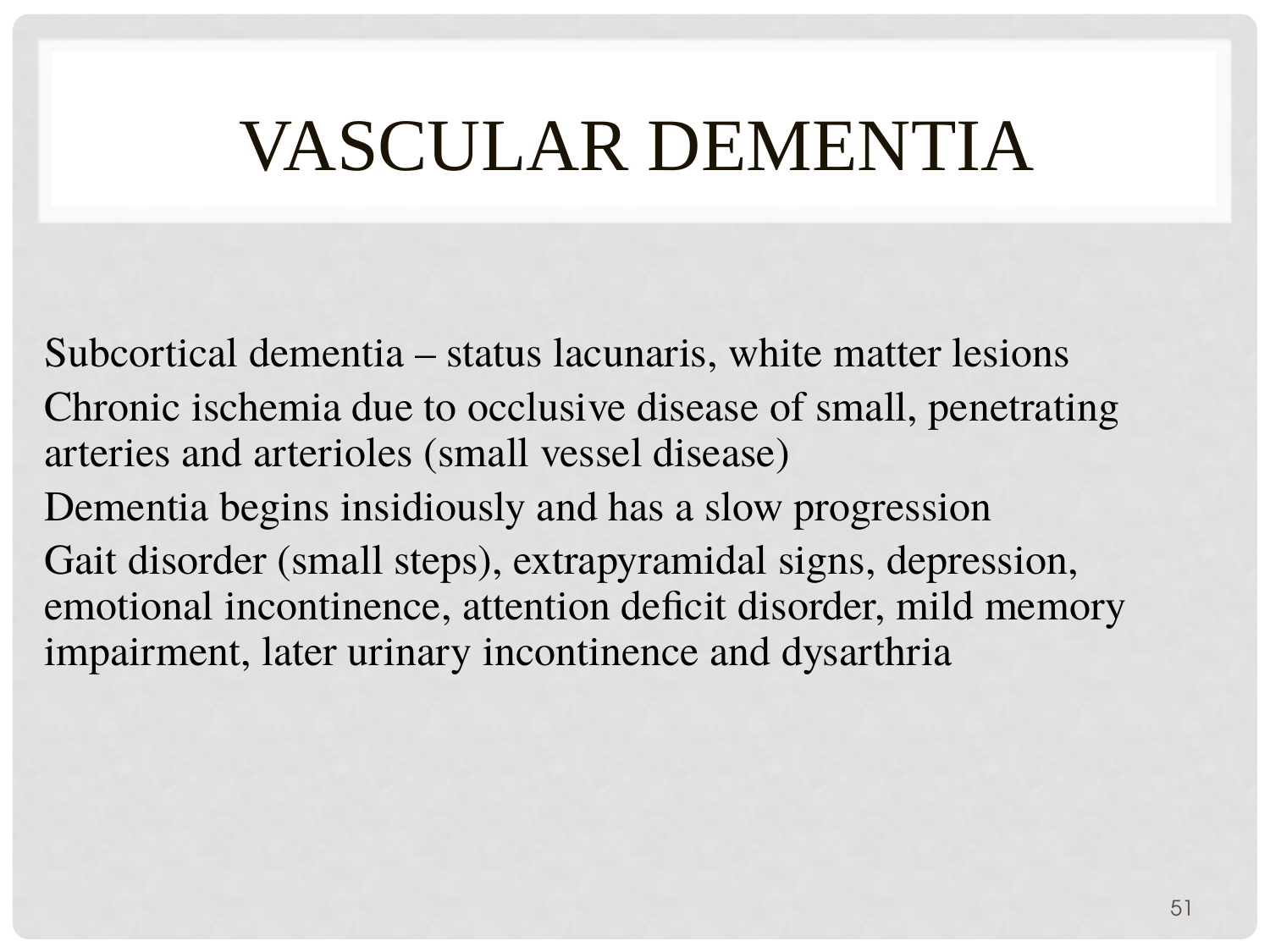

# VASCULAR DEMENTIA

Subcortical dementia – status lacunaris, white matter lesions
Chronic ischemia due to occlusive disease of small, penetrating arteries and arterioles (small vessel disease)
Dementia begins insidiously and has a slow progression
Gait disorder (small steps), extrapyramidal signs, depression, emotional incontinence, attention deficit disorder, mild memory impairment, later urinary incontinence and dysarthria

51